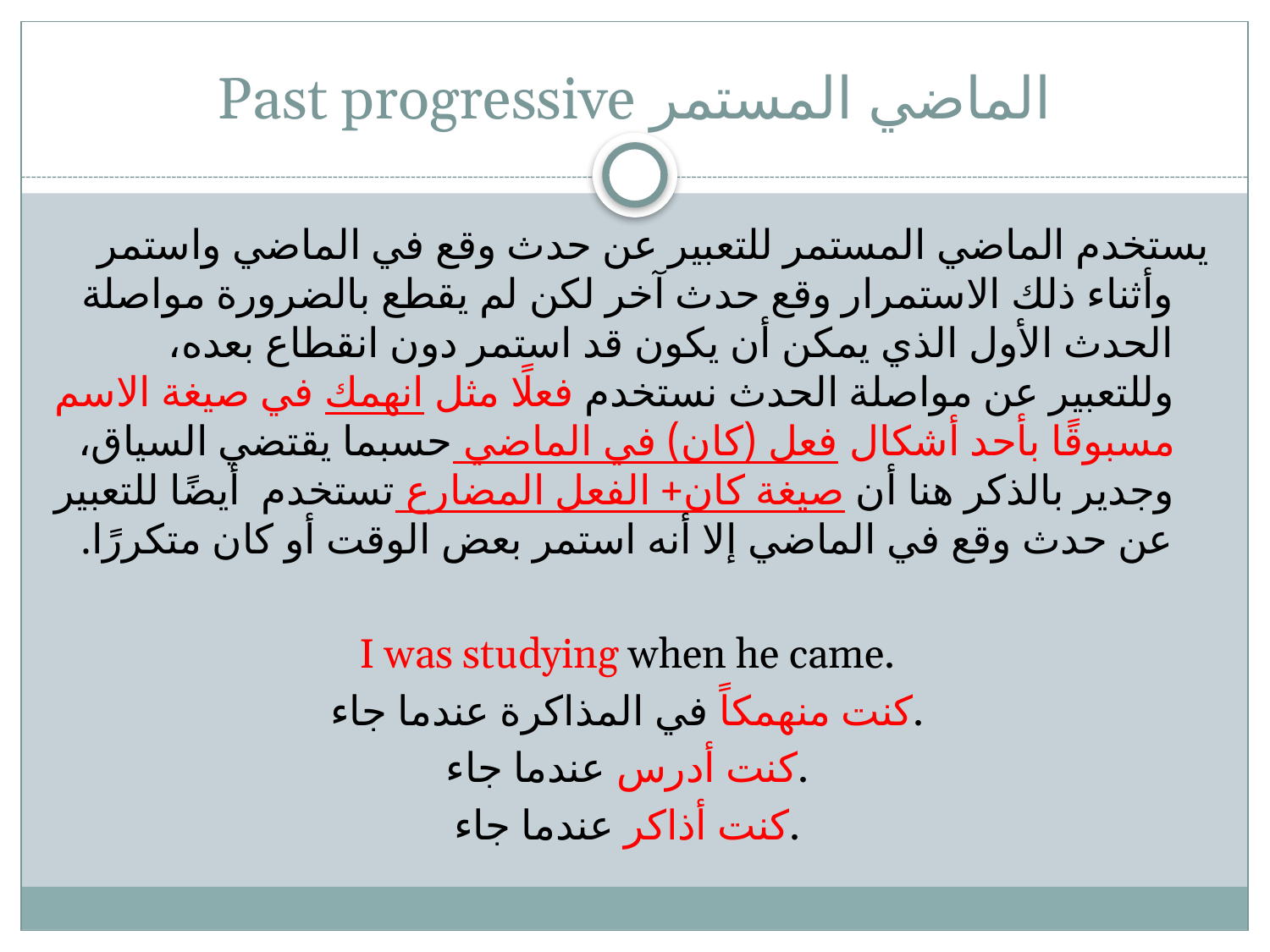

# Past progressive الماضي المستمر
يستخدم الماضي المستمر للتعبير عن حدث وقع في الماضي واستمر وأثناء ذلك الاستمرار وقع حدث آخر لكن لم يقطع بالضرورة مواصلة الحدث الأول الذي يمكن أن يكون قد استمر دون انقطاع بعده، وللتعبير عن مواصلة الحدث نستخدم فعلًا مثل انهمك في صيغة الاسم مسبوقًا بأحد أشكال فعل (كان) في الماضي حسبما يقتضي السياق، وجدير بالذكر هنا أن صيغة كان+ الفعل المضارع تستخدم  أيضًا للتعبير عن حدث وقع في الماضي إلا أنه استمر بعض الوقت أو كان متكررًا.

I was studying when he came.
كنت منهمكاً في المذاكرة عندما جاء.
كنت أدرس عندما جاء.
كنت أذاكر عندما جاء.